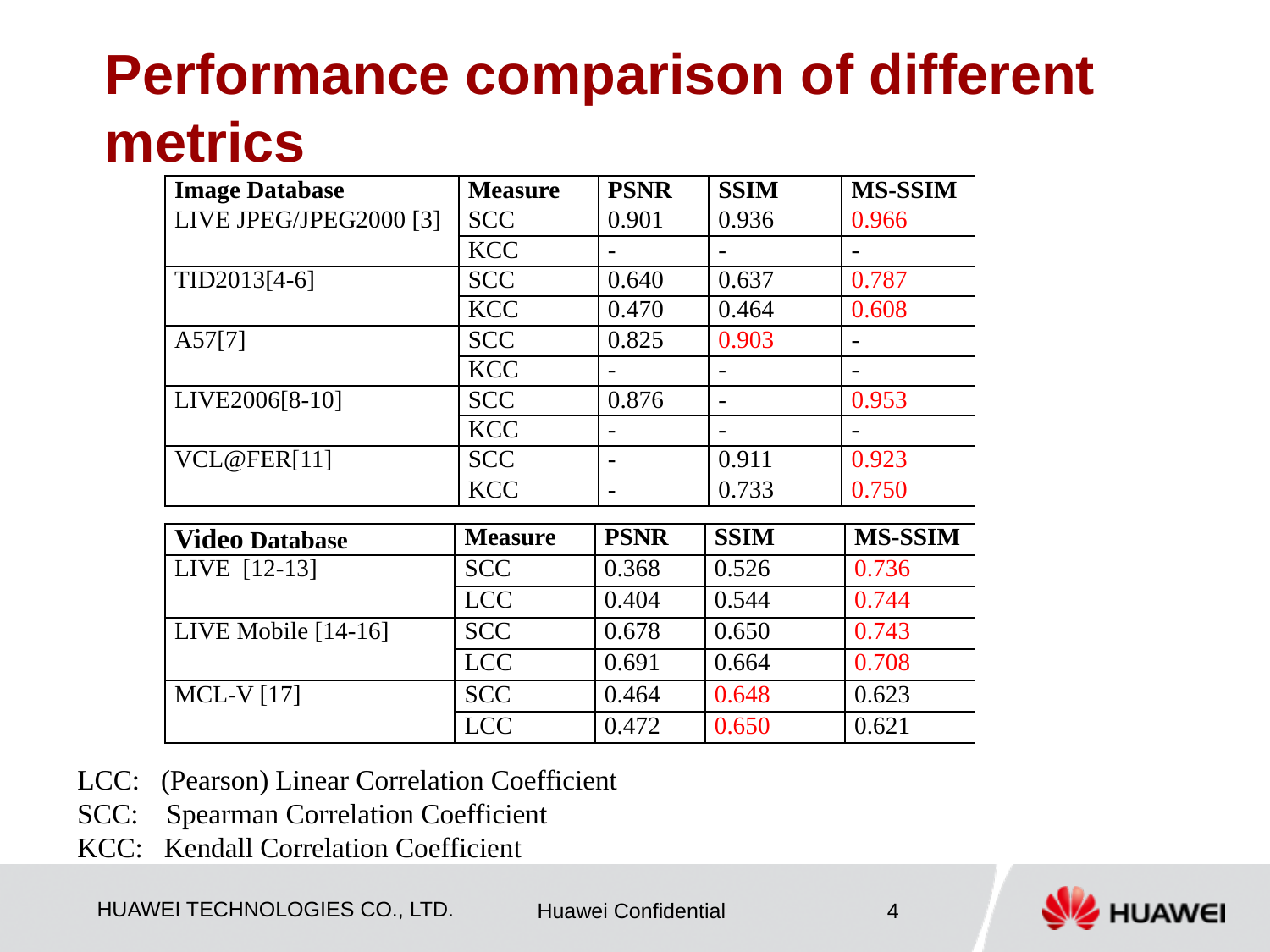

# Performance comparison of different metrics
| Image Database | Measure | PSNR | SSIM | MS-SSIM |
| --- | --- | --- | --- | --- |
| LIVE JPEG/JPEG2000 [3] | SCC | 0.901 | 0.936 | 0.966 |
|  | KCC | - | - | - |
| TID2013[4-6] | SCC | 0.640 | 0.637 | 0.787 |
|  | KCC | 0.470 | 0.464 | 0.608 |
| A57[7] | SCC | 0.825 | 0.903 | - |
|  | KCC | - | - | - |
| LIVE2006[8-10] | SCC | 0.876 | - | 0.953 |
|  | KCC | - | - | - |
| VCL@FER[11] | SCC | - | 0.911 | 0.923 |
|  | KCC | - | 0.733 | 0.750 |
| Video Database | Measure | PSNR | SSIM | MS-SSIM |
| --- | --- | --- | --- | --- |
| LIVE [12-13] | SCC | 0.368 | 0.526 | 0.736 |
|  | LCC | 0.404 | 0.544 | 0.744 |
| LIVE Mobile [14-16] | SCC | 0.678 | 0.650 | 0.743 |
|  | LCC | 0.691 | 0.664 | 0.708 |
| MCL-V [17] | SCC | 0.464 | 0.648 | 0.623 |
|  | LCC | 0.472 | 0.650 | 0.621 |
LCC:   (Pearson) Linear Correlation Coefficient
SCC:    Spearman Correlation Coefficient
KCC:   Kendall Correlation Coefficient